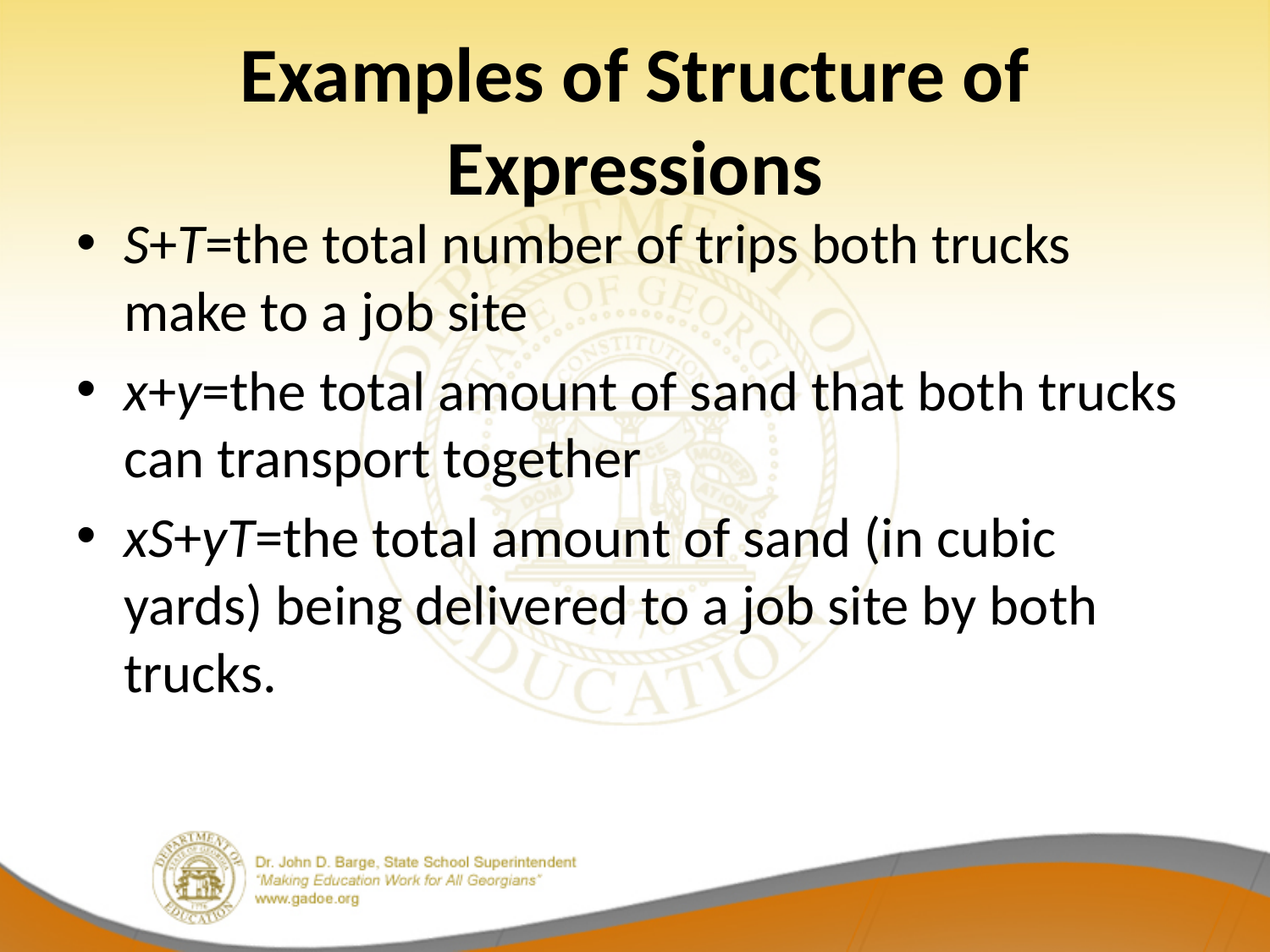

# Examples of Structure of Expressions
S+T=the total number of trips both trucks make to a job site
x+y=the total amount of sand that both trucks can transport together
xS+yT=the total amount of sand (in cubic yards) being delivered to a job site by both trucks.